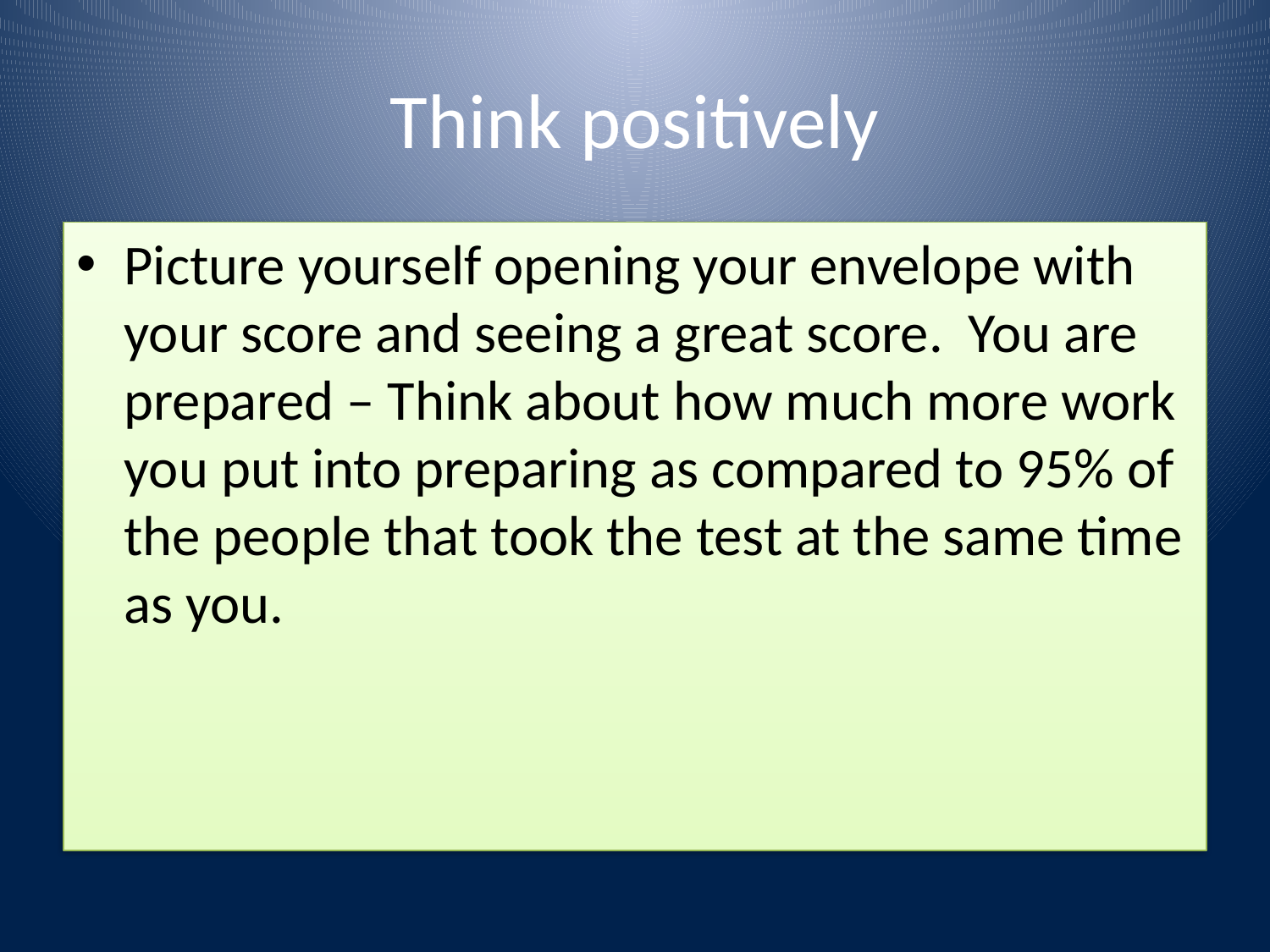

# Think positively
Picture yourself opening your envelope with your score and seeing a great score.  You are prepared – Think about how much more work you put into preparing as compared to 95% of the people that took the test at the same time as you.